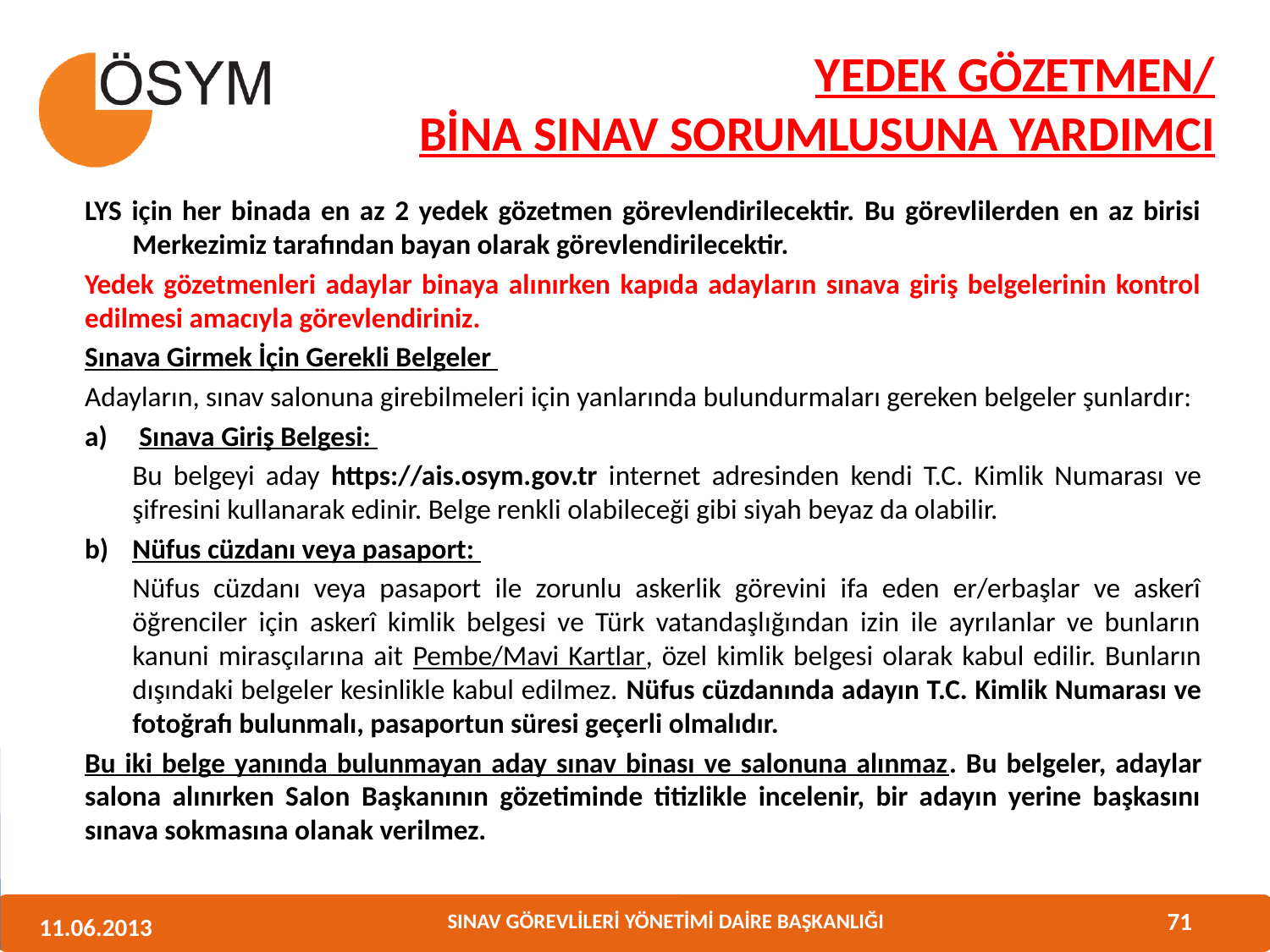

YEDEK GÖZETMEN/
BİNA SINAV SORUMLUSUNA YARDIMCI
LYS için her binada en az 2 yedek gözetmen görevlendirilecektir. Bu görevlilerden en az birisi Merkezimiz tarafından bayan olarak görevlendirilecektir.
Yedek gözetmenleri adaylar binaya alınırken kapıda adayların sınava giriş belgelerinin kontrol edilmesi amacıyla görevlendiriniz.
Sınava Girmek İçin Gerekli Belgeler
Adayların, sınav salonuna girebilmeleri için yanlarında bulundurmaları gereken belgeler şunlardır:
a)     Sınava Giriş Belgesi:
	Bu belgeyi aday https://ais.osym.gov.tr internet adresinden kendi T.C. Kimlik Numarası ve şifresini kullanarak edinir. Belge renkli olabileceği gibi siyah beyaz da olabilir.
b)	Nüfus cüzdanı veya pasaport:
	Nüfus cüzdanı veya pasaport ile zorunlu askerlik görevini ifa eden er/erbaşlar ve askerî öğrenciler için askerî kimlik belgesi ve Türk vatandaşlığından izin ile ayrılanlar ve bunların kanuni mirasçılarına ait Pembe/Mavi Kartlar, özel kimlik belgesi olarak kabul edilir. Bunların dışındaki belgeler kesinlikle kabul edilmez. Nüfus cüzdanında adayın T.C. Kimlik Numarası ve fotoğrafı bulunmalı, pasaportun süresi geçerli olmalıdır.
Bu iki belge yanında bulunmayan aday sınav binası ve salonuna alınmaz. Bu belgeler, adaylar salona alınırken Salon Başkanının gözetiminde titizlikle incelenir, bir adayın yerine başkasını sınava sokmasına olanak verilmez.

71
11.06.2013